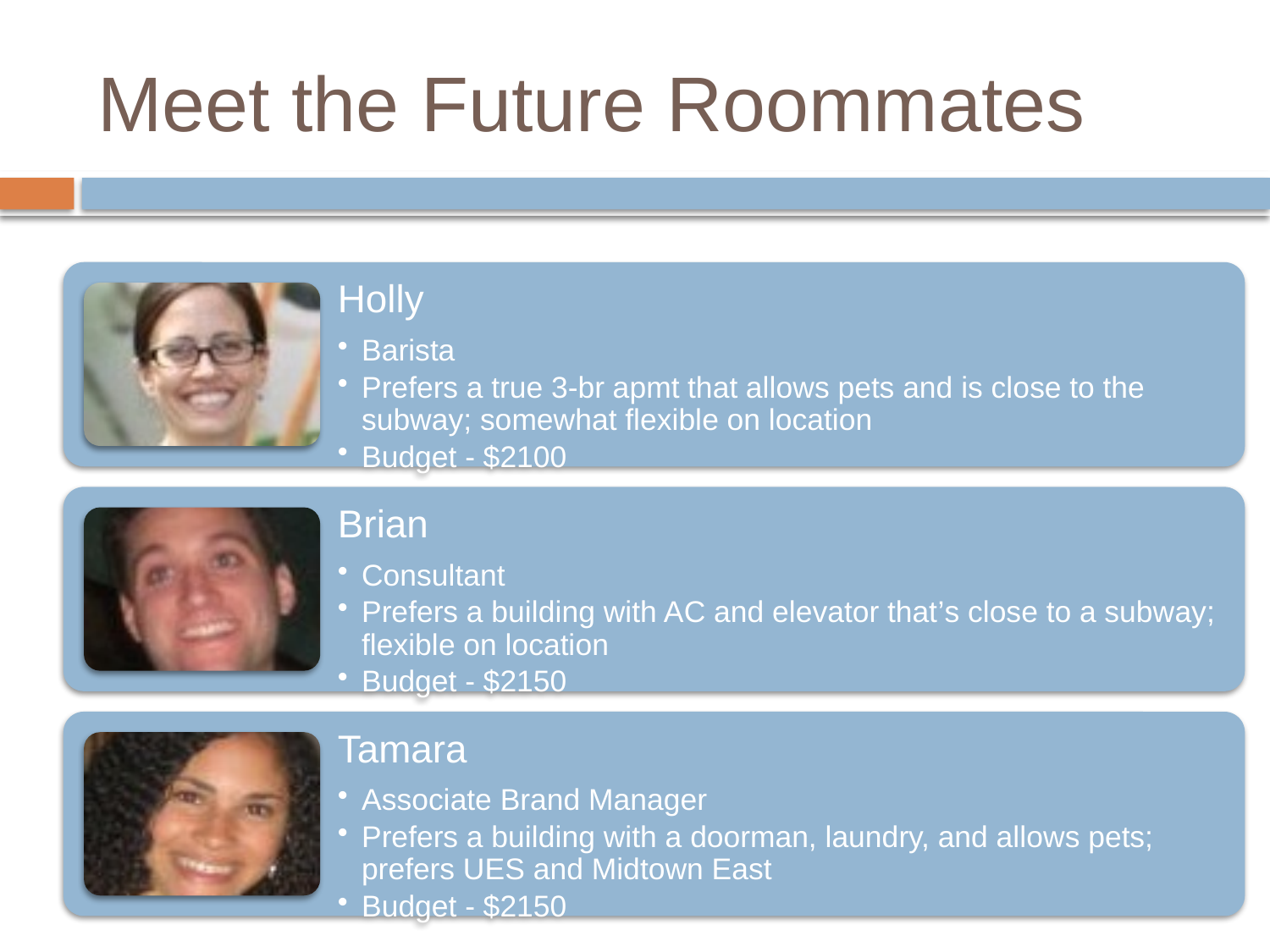

# Meet the Future Roommates
Holly
Barista
Prefers a true 3-br apmt that allows pets and is close to the subway; somewhat flexible on location
Budget - $2100
Brian
Consultant
Prefers a building with AC and elevator that’s close to a subway; flexible on location
Budget - $2150
Tamara
Associate Brand Manager
Prefers a building with a doorman, laundry, and allows pets; prefers UES and Midtown East
Budget - $2150